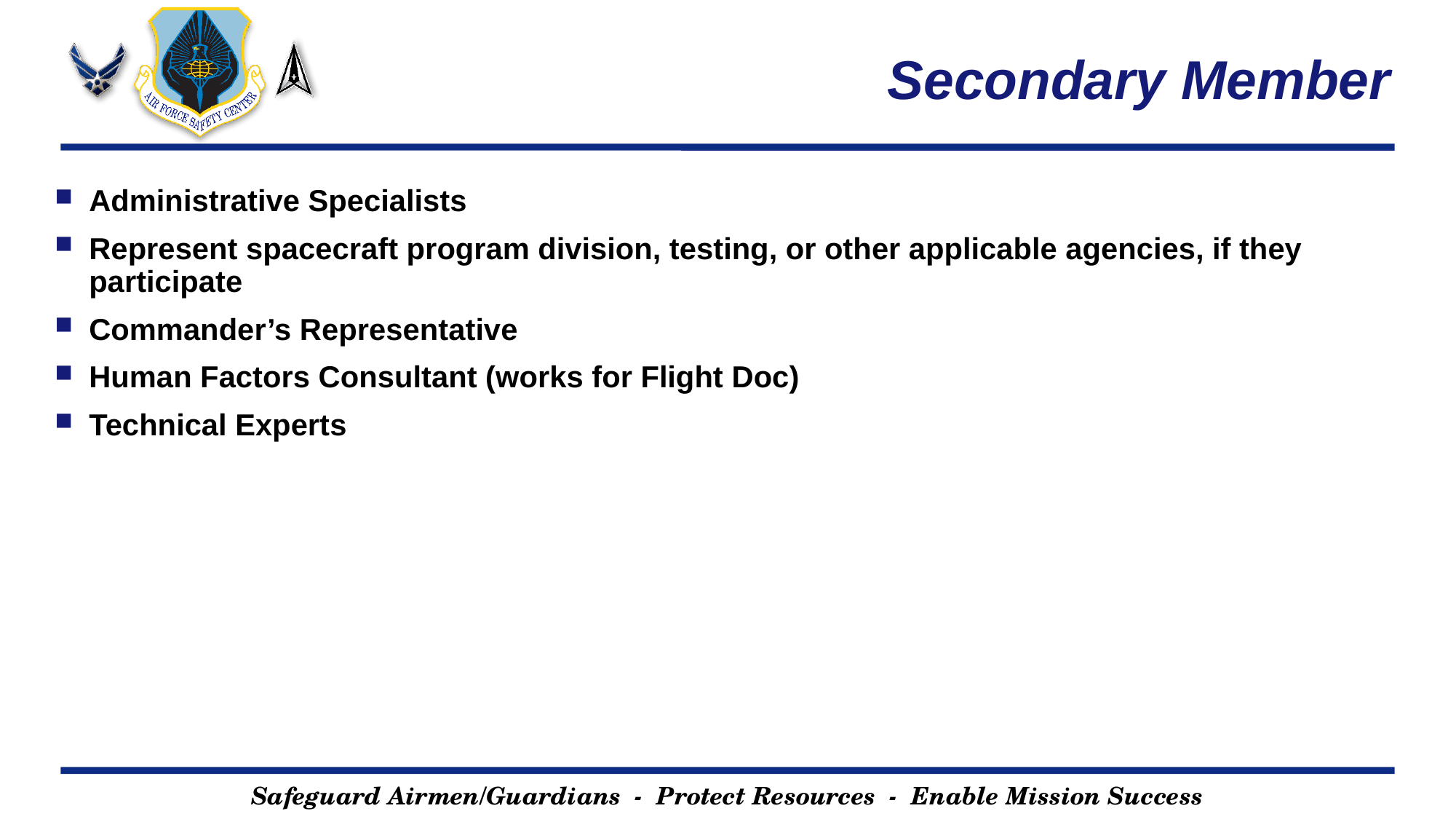

# Secondary Member
Administrative Specialists
Represent spacecraft program division, testing, or other applicable agencies, if they participate
Commander’s Representative
Human Factors Consultant (works for Flight Doc)
Technical Experts